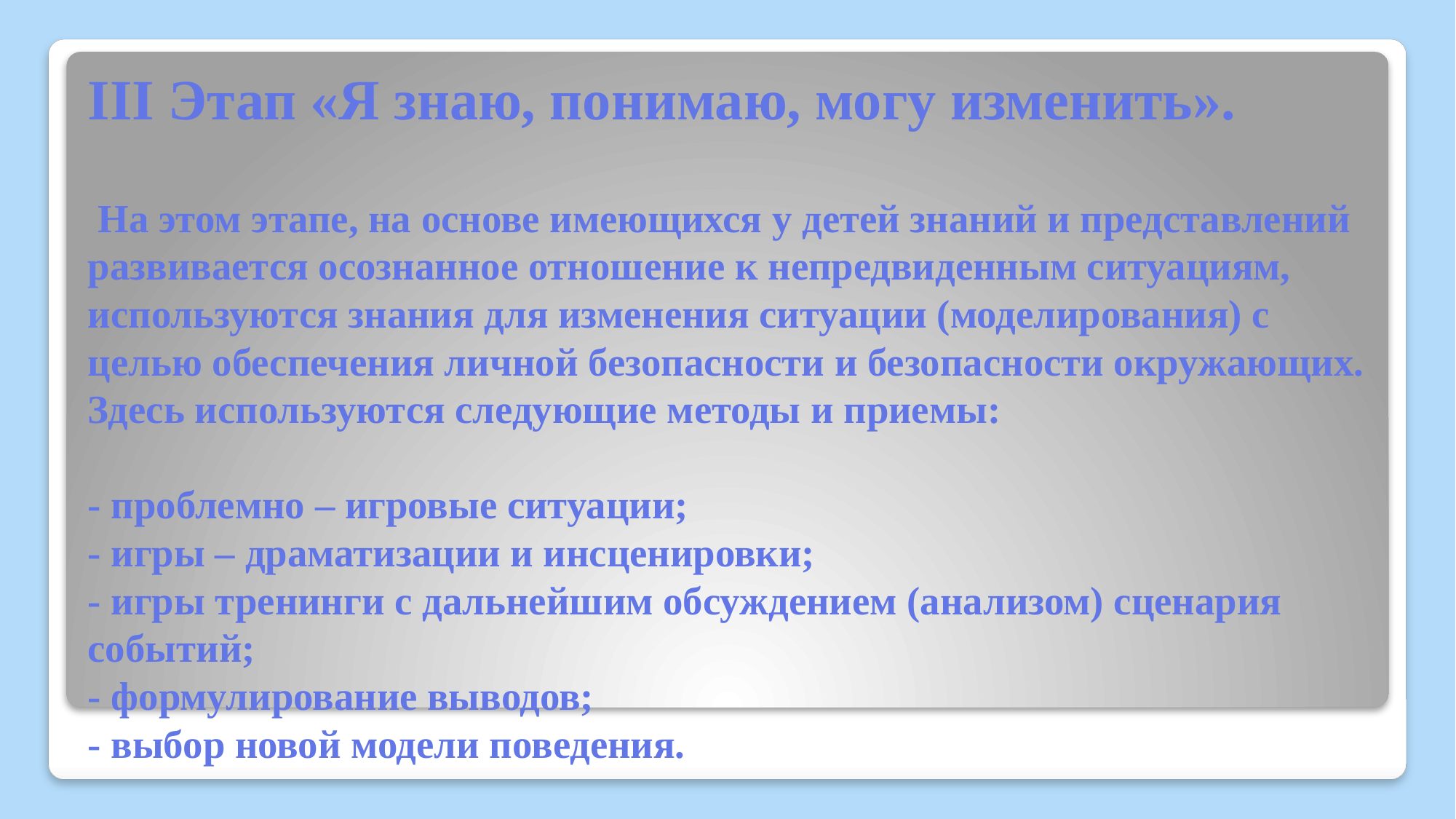

# III Этап «Я знаю, понимаю, могу изменить». На этом этапе, на основе имеющихся у детей знаний и представлений развивается осознанное отношение к непредвиденным ситуациям, используются знания для изменения ситуации (моделирования) с целью обеспечения личной безопасности и безопасности окружающих. Здесь используются следующие методы и приемы: - проблемно – игровые ситуации; - игры – драматизации и инсценировки; - игры тренинги с дальнейшим обсуждением (анализом) сценария событий; - формулирование выводов; - выбор новой модели поведения.